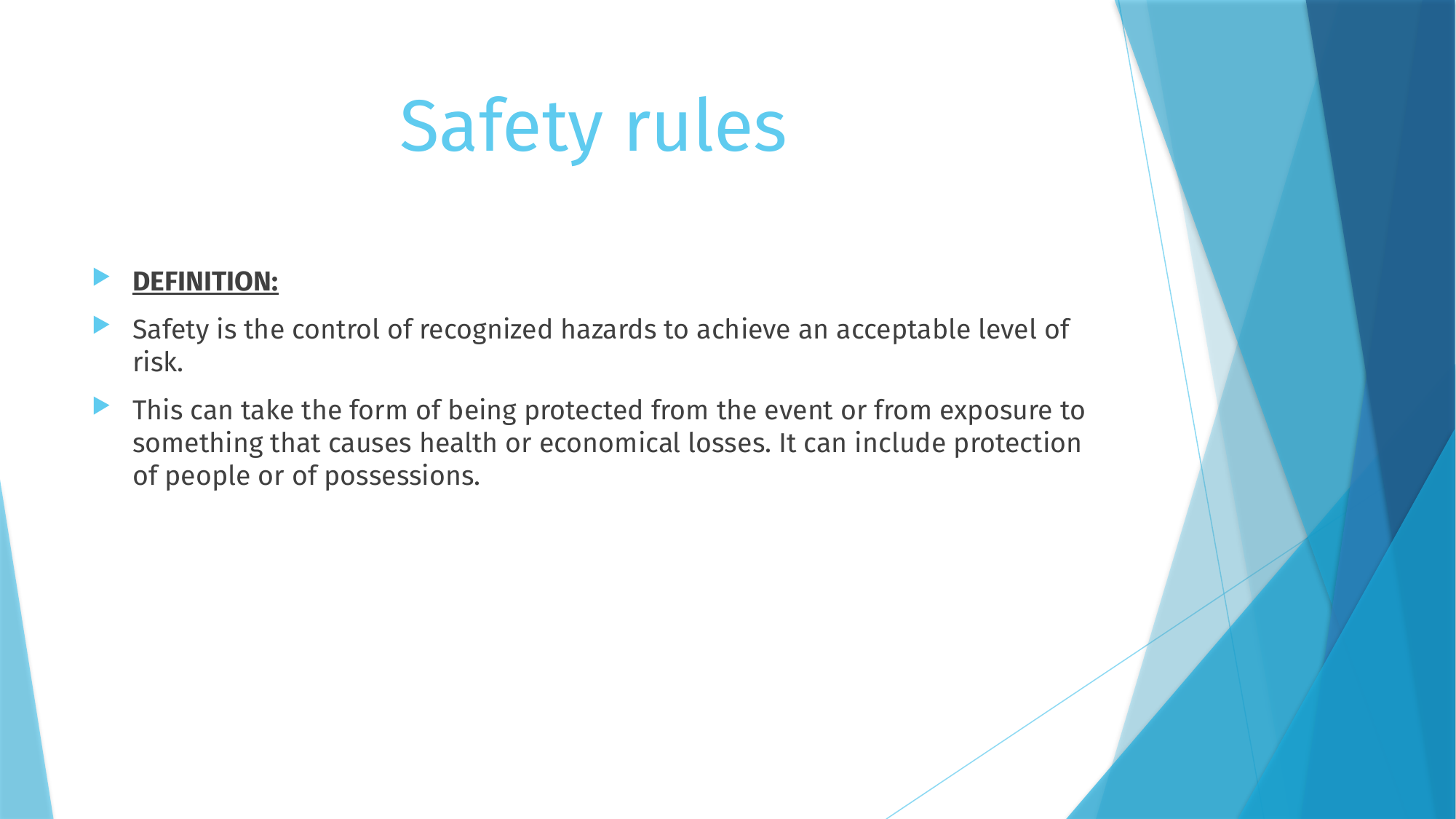

# Safety rules
DEFINITION:
Safety is the control of recognized hazards to achieve an acceptable level of risk.
This can take the form of being protected from the event or from exposure to something that causes health or economical losses. It can include protection of people or of possessions.